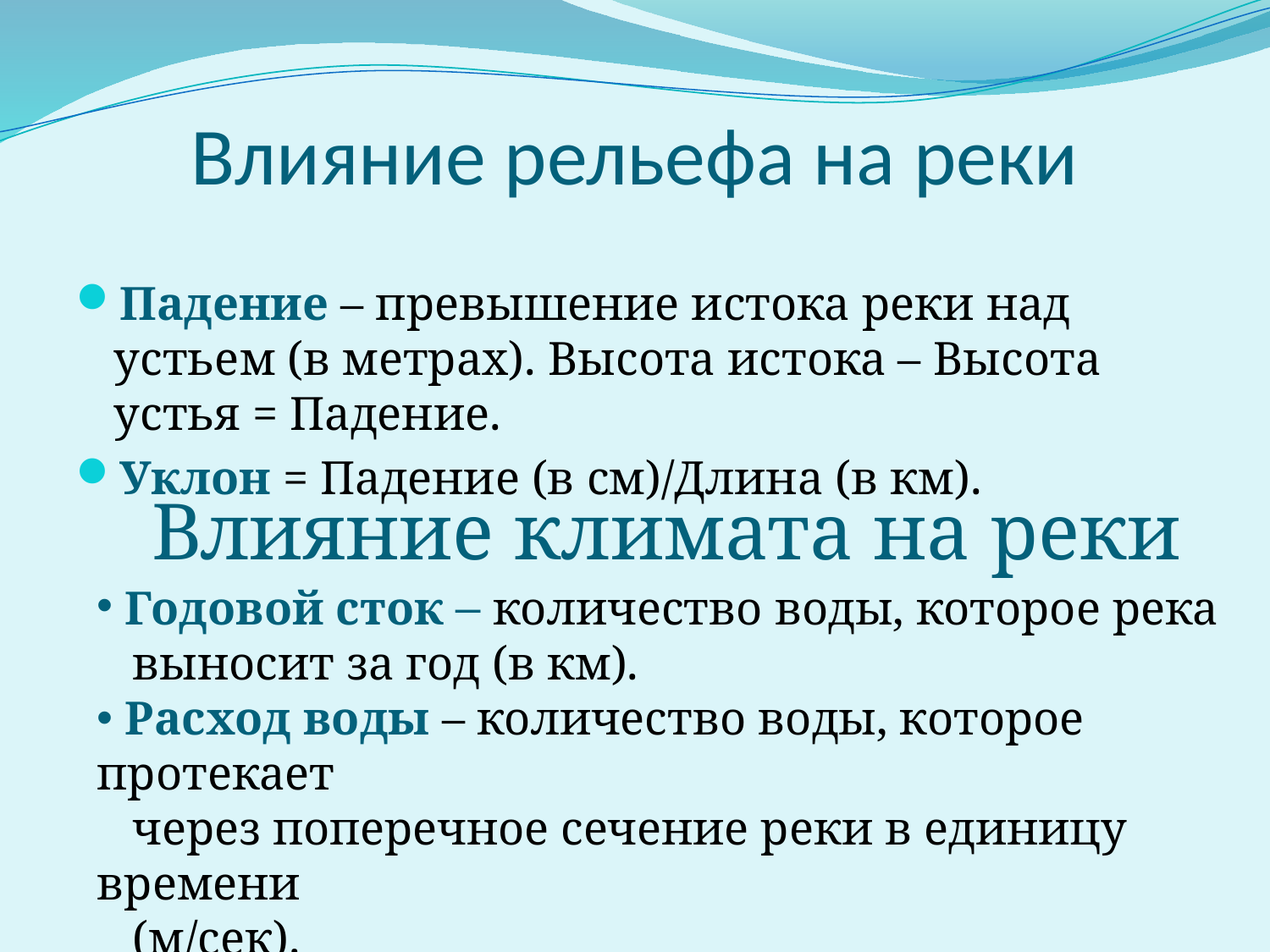

# Влияние рельефа на реки
Падение – превышение истока реки над устьем (в метрах). Высота истока – Высота устья = Падение.
Уклон = Падение (в см)/Длина (в км).
Влияние климата на реки
 Годовой сток – количество воды, которое река
   выносит за год (в км).
 Расход воды – количество воды, которое протекает
   через поперечное сечение реки в единицу времени
   (м/сек).